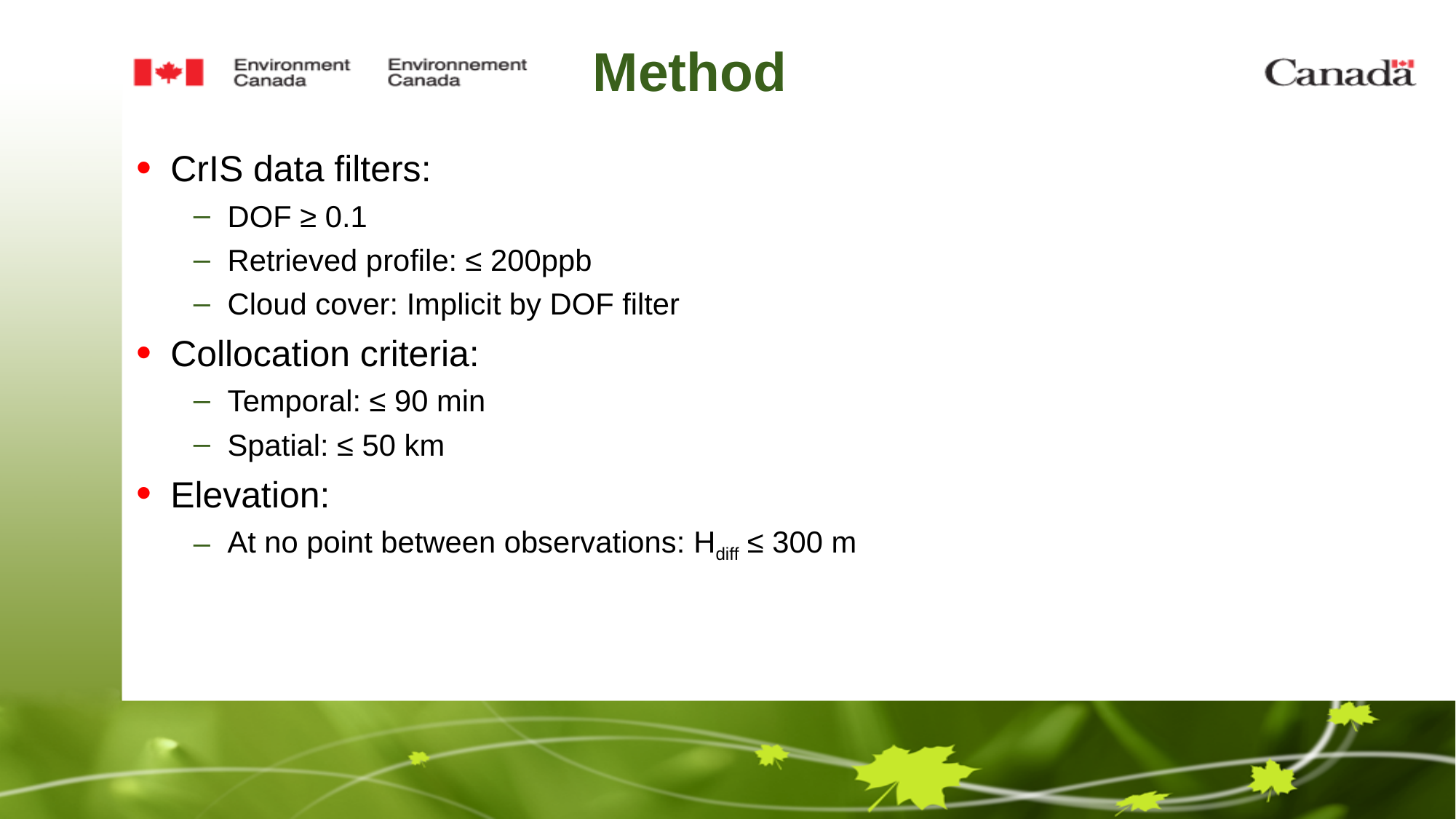

# Method
CrIS data filters:
DOF ≥ 0.1
Retrieved profile: ≤ 200ppb
Cloud cover: Implicit by DOF filter
Collocation criteria:
Temporal: ≤ 90 min
Spatial: ≤ 50 km
Elevation:
At no point between observations: Hdiff ≤ 300 m